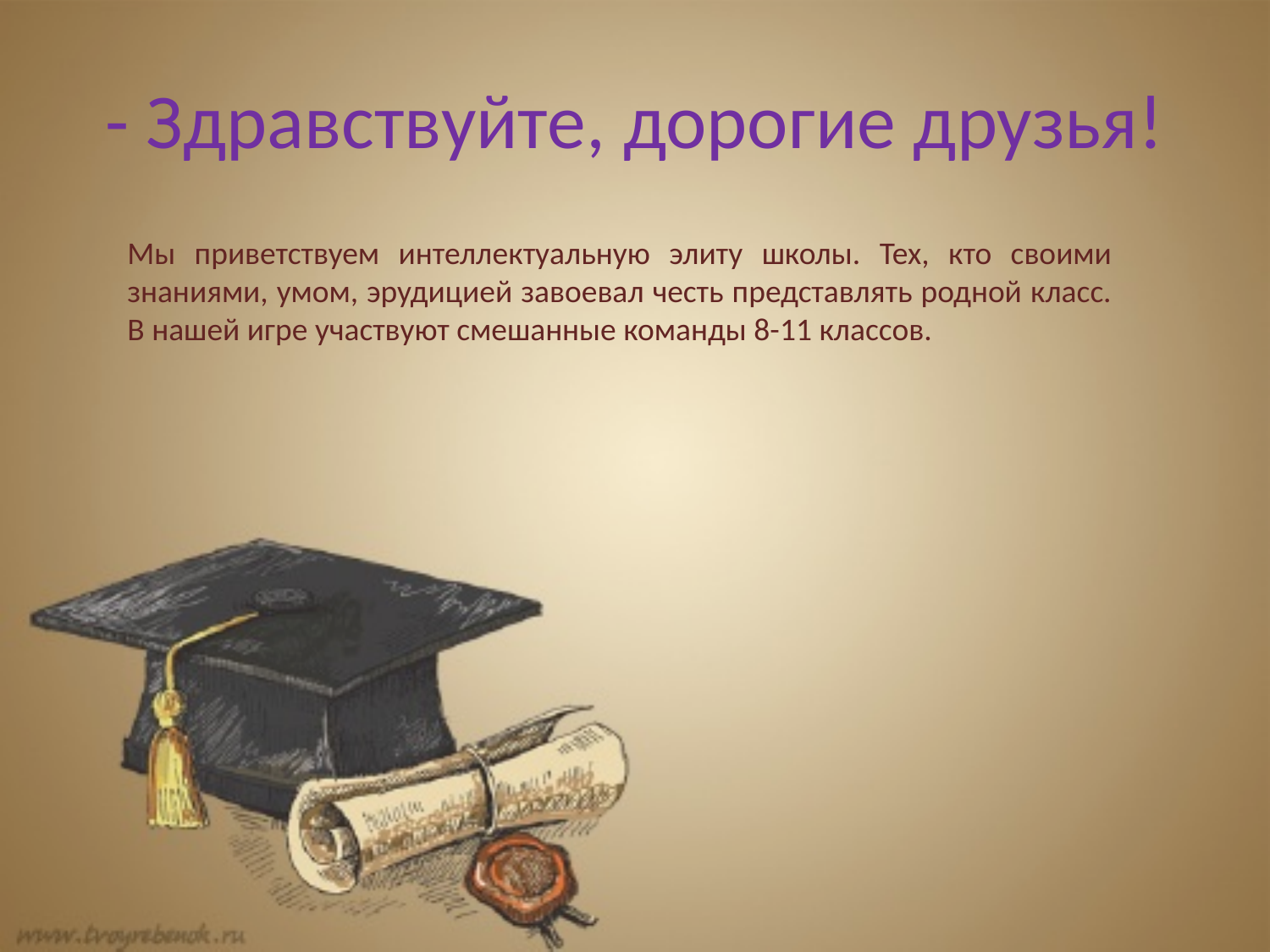

# - Здравствуйте, дорогие друзья!
Мы приветствуем интеллектуальную элиту школы. Тех, кто своими знаниями, умом, эрудицией завоевал честь представлять родной класс. В нашей игре участвуют смешанные команды 8-11 классов.